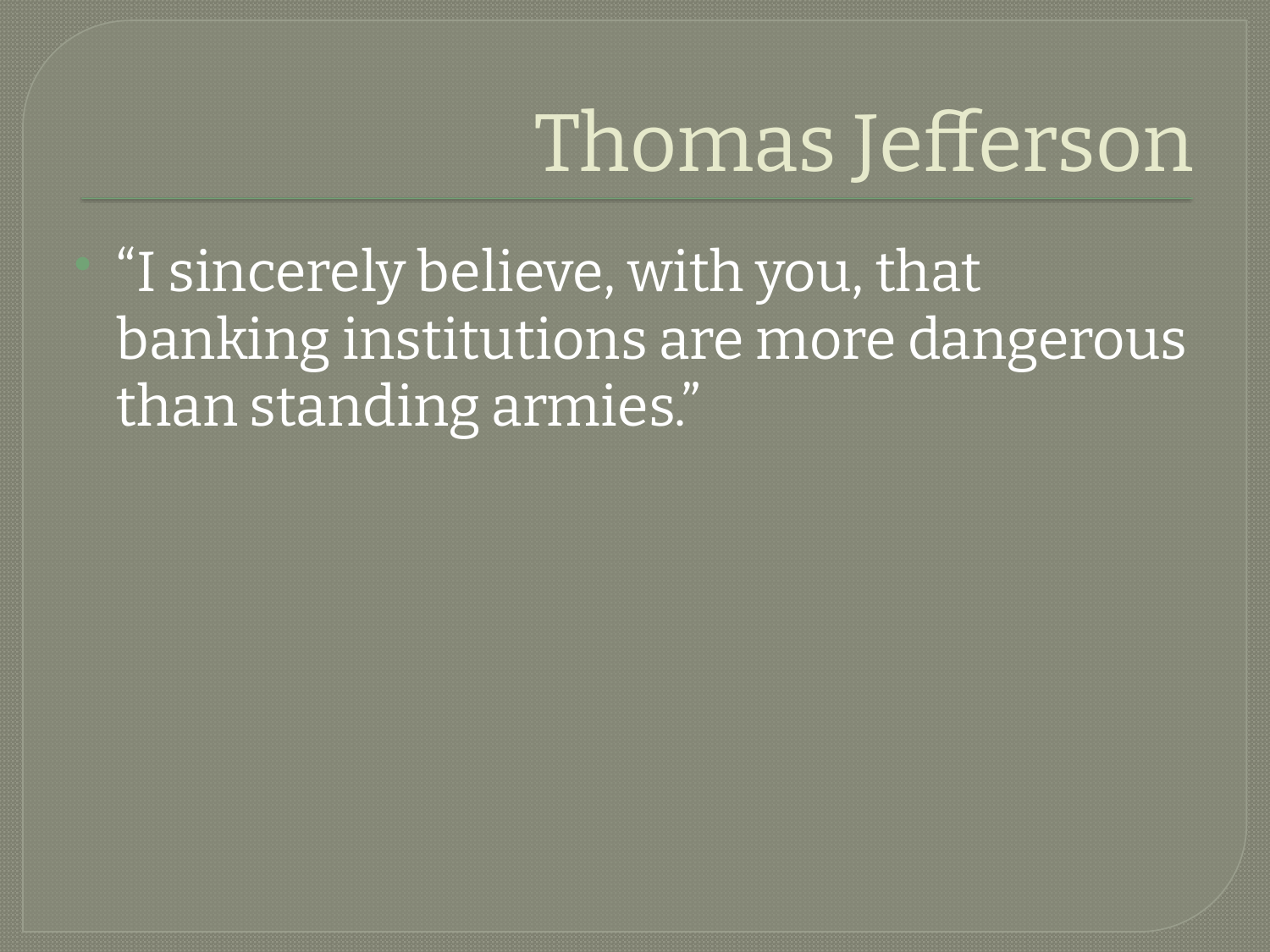

# Thomas Jefferson
“I sincerely believe, with you, that banking institutions are more dangerous than standing armies.”